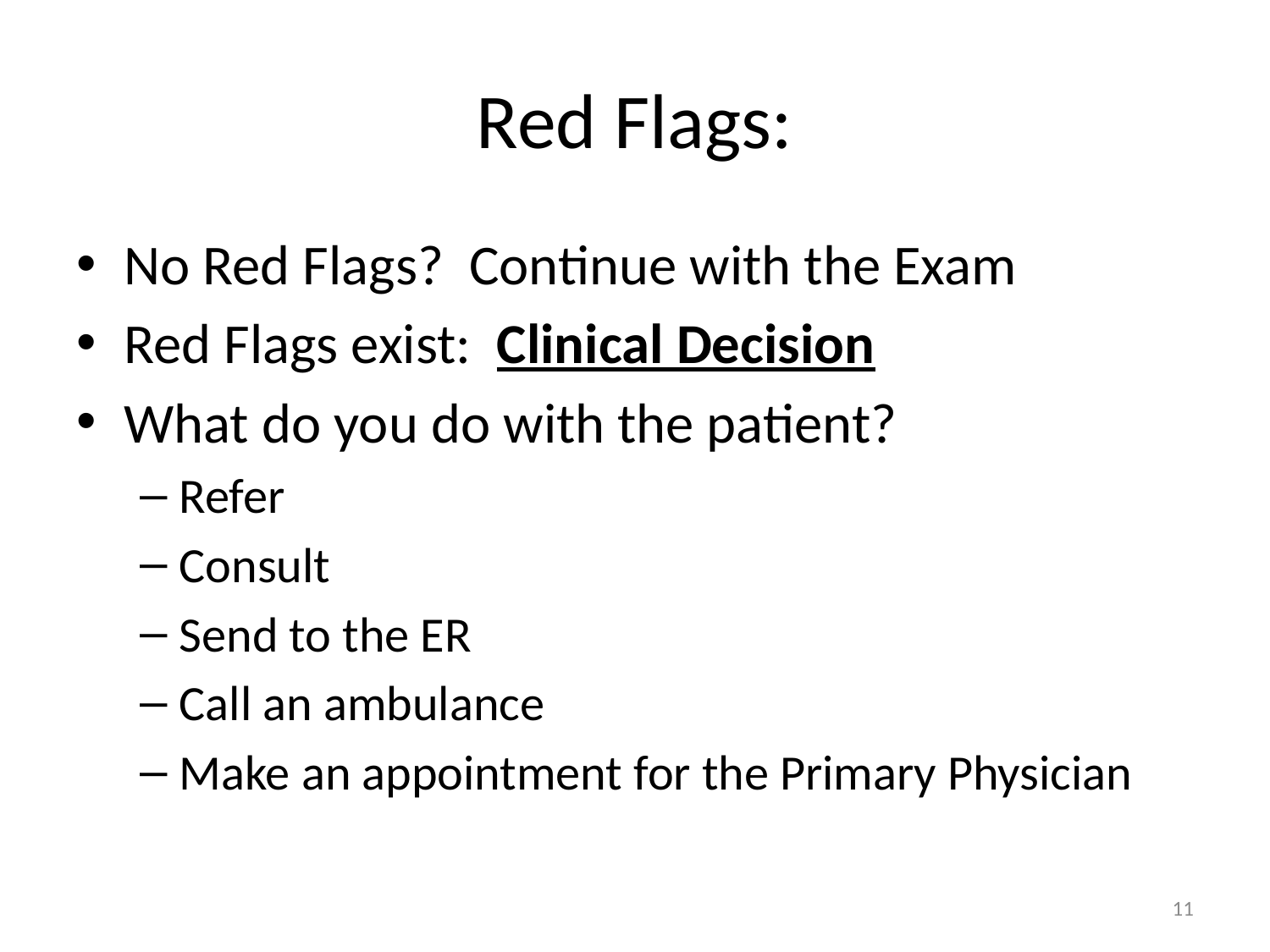

# Red Flags:
No Red Flags?  Continue with the Exam
Red Flags exist:  Clinical Decision
What do you do with the patient?
Refer
Consult
Send to the ER
Call an ambulance
Make an appointment for the Primary Physician
11